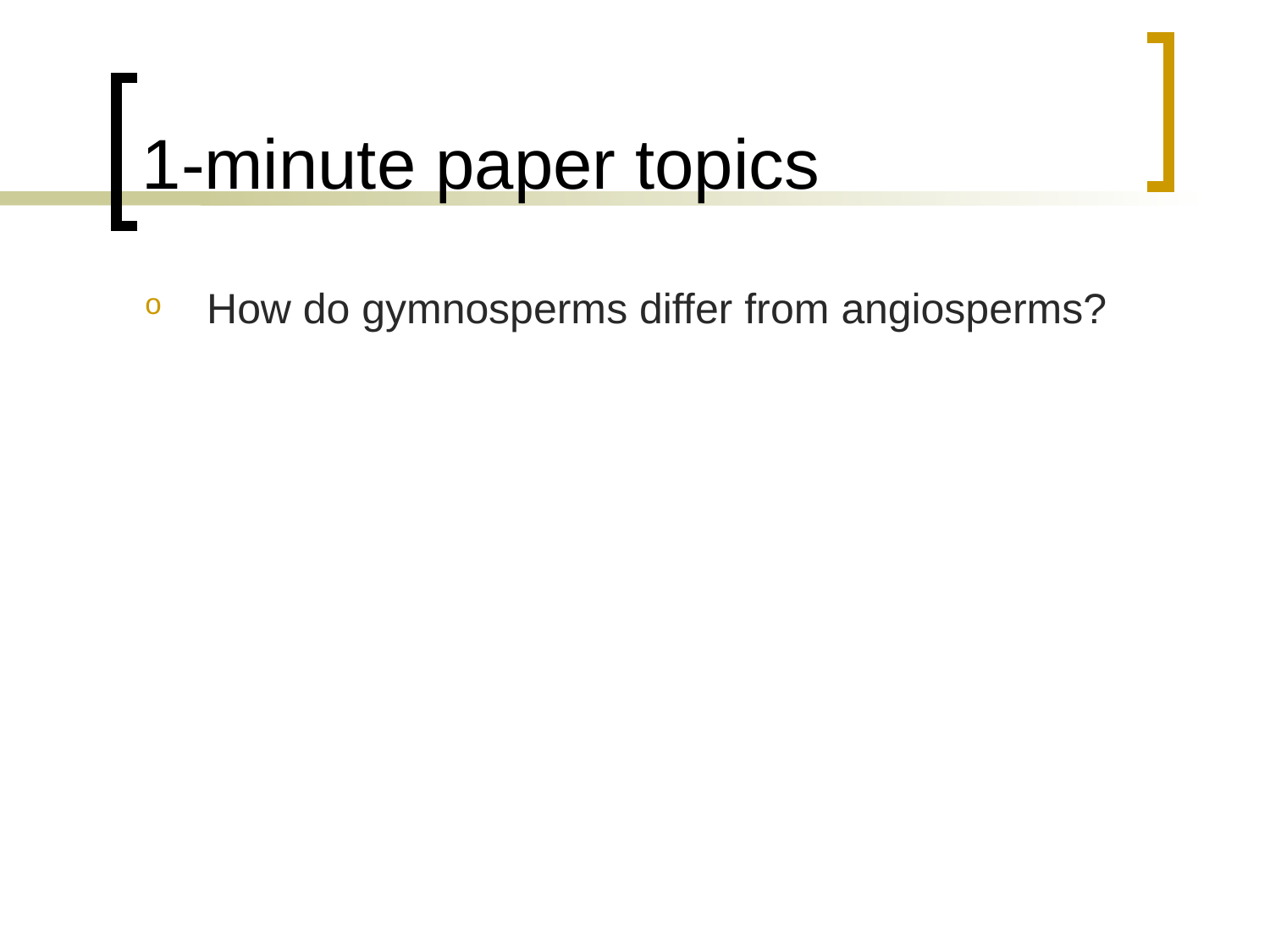

# 1-minute paper topics
How do gymnosperms differ from angiosperms?